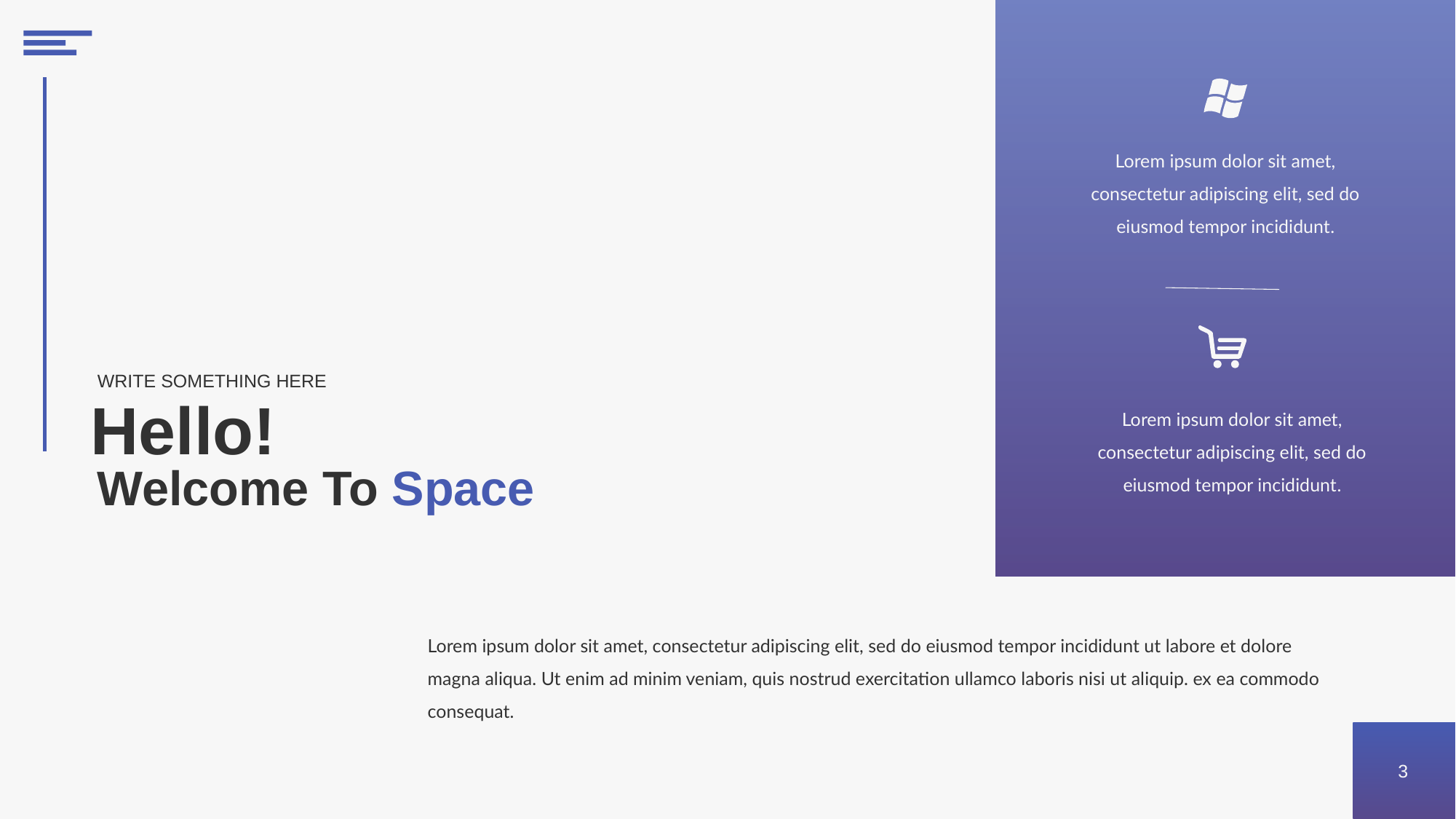

Lorem ipsum dolor sit amet, consectetur adipiscing elit, sed do eiusmod tempor incididunt.

WRITE SOMETHING HERE
Hello!
Lorem ipsum dolor sit amet, consectetur adipiscing elit, sed do eiusmod tempor incididunt.
Welcome To Space
Lorem ipsum dolor sit amet, consectetur adipiscing elit, sed do eiusmod tempor incididunt ut labore et dolore magna aliqua. Ut enim ad minim veniam, quis nostrud exercitation ullamco laboris nisi ut aliquip. ex ea commodo consequat.